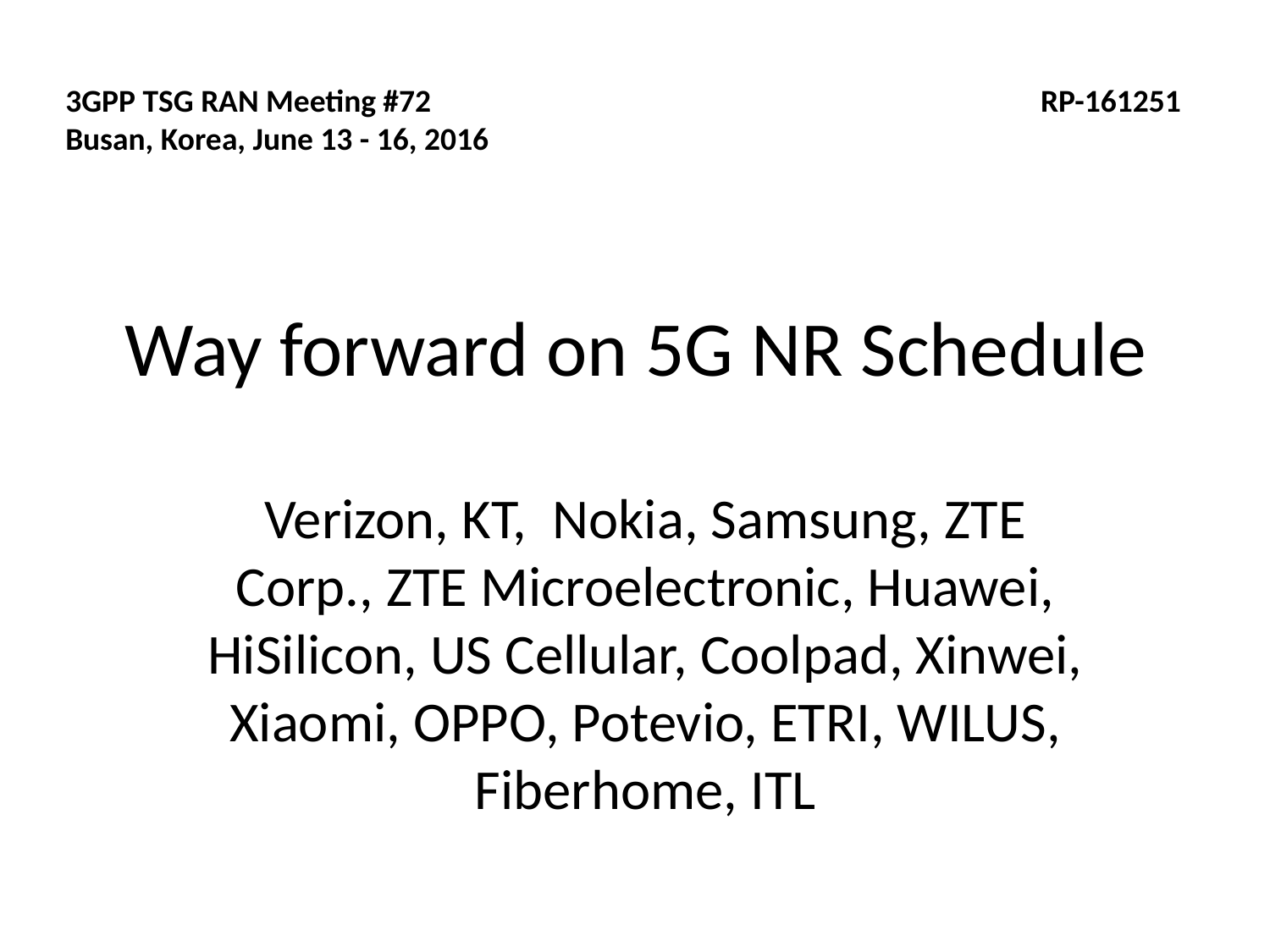

3GPP TSG RAN Meeting #72					            RP-161251
Busan, Korea, June 13 - 16, 2016
# Way forward on 5G NR Schedule
Verizon, KT,  Nokia, Samsung, ZTE Corp., ZTE Microelectronic, Huawei, HiSilicon, US Cellular, Coolpad, Xinwei, Xiaomi, OPPO, Potevio, ETRI, WILUS, Fiberhome, ITL